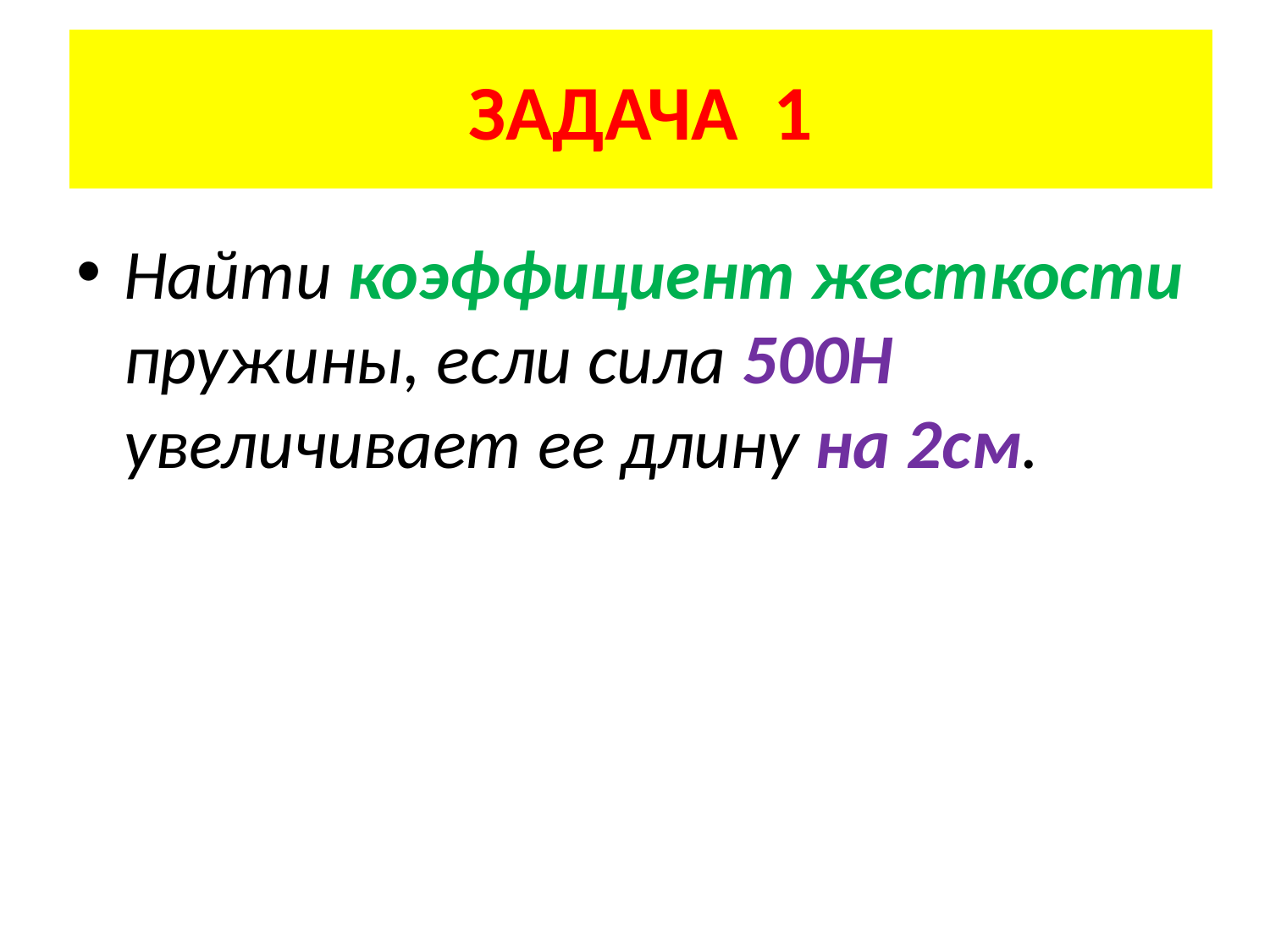

# ЗАДАЧА  1
Найти коэффициент жесткости пружины, если сила 500Н увеличивает ее длину на 2см.